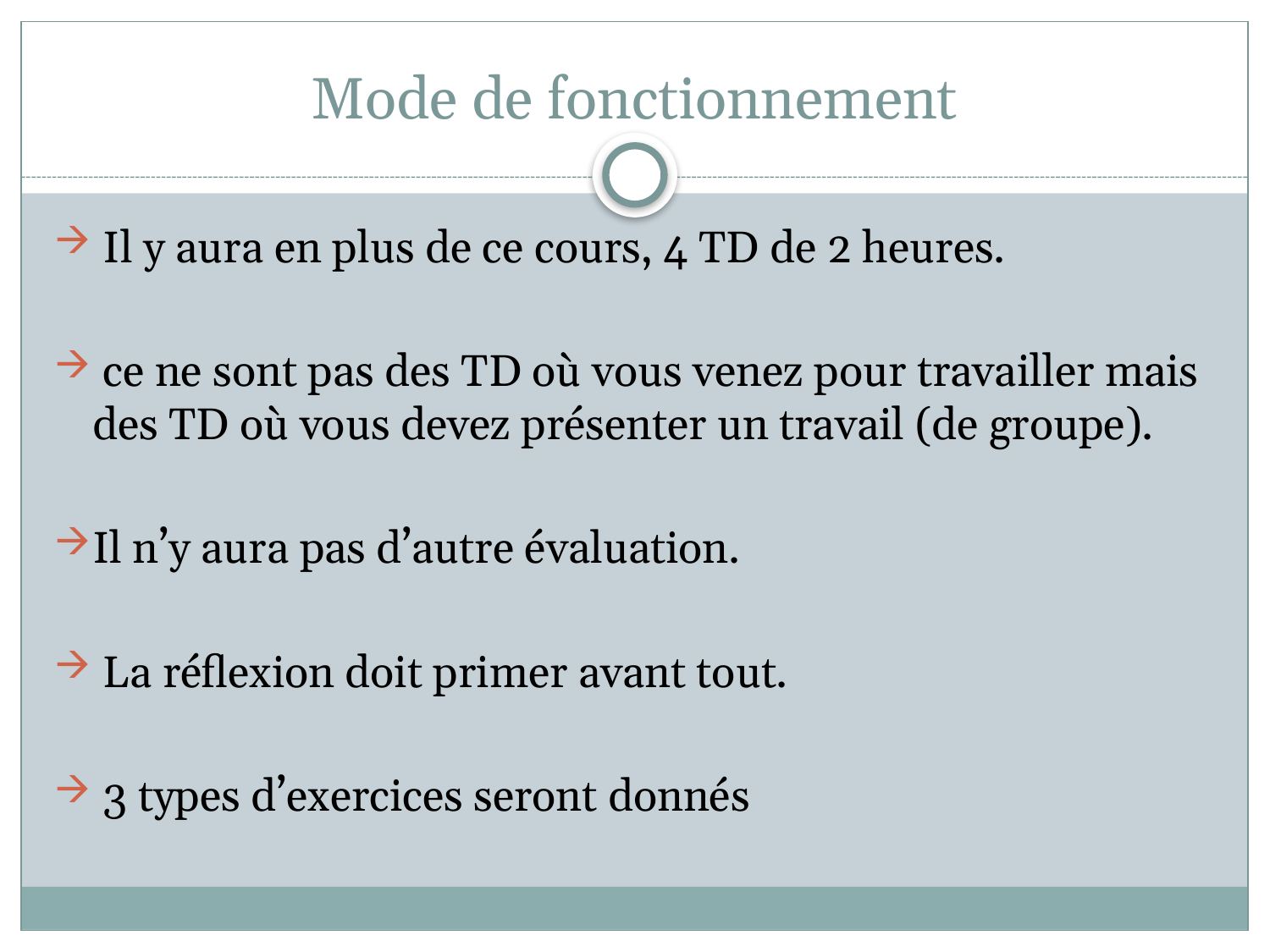

# Mode de fonctionnement
 Il y aura en plus de ce cours, 4 TD de 2 heures.

 ce ne sont pas des TD où vous venez pour travailler mais des TD où vous devez présenter un travail (de groupe).

Il n’y aura pas d’autre évaluation.

 La réflexion doit primer avant tout.

 3 types d’exercices seront donnés